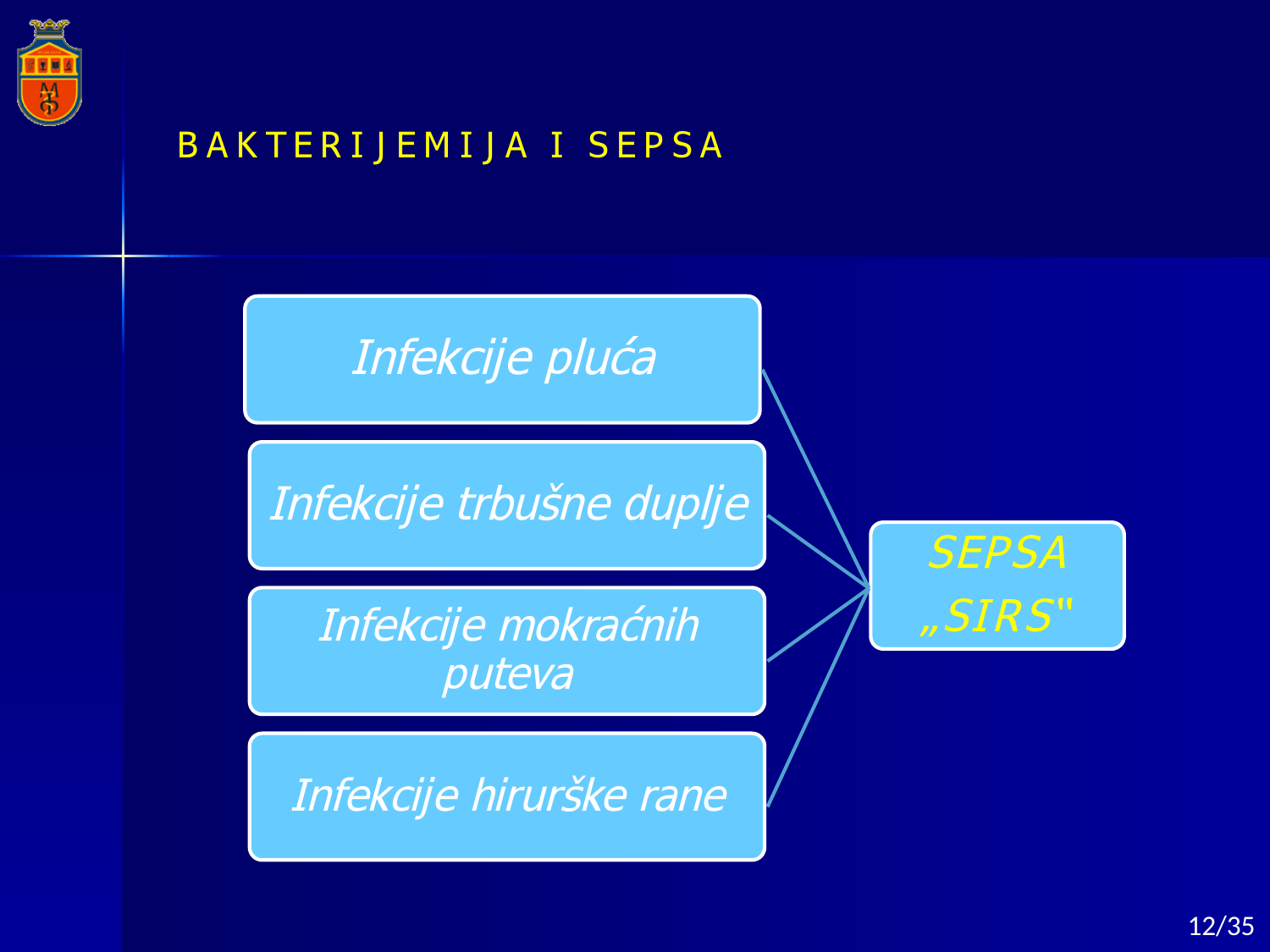

BAKTERIJEMIJA I SEPSA

Infekcije pluća

Infekcije trbušne duplje
SEPSA
„SIRS“
Infekcije mokraćnih puteva
Infekcije hirurške rane
12/35